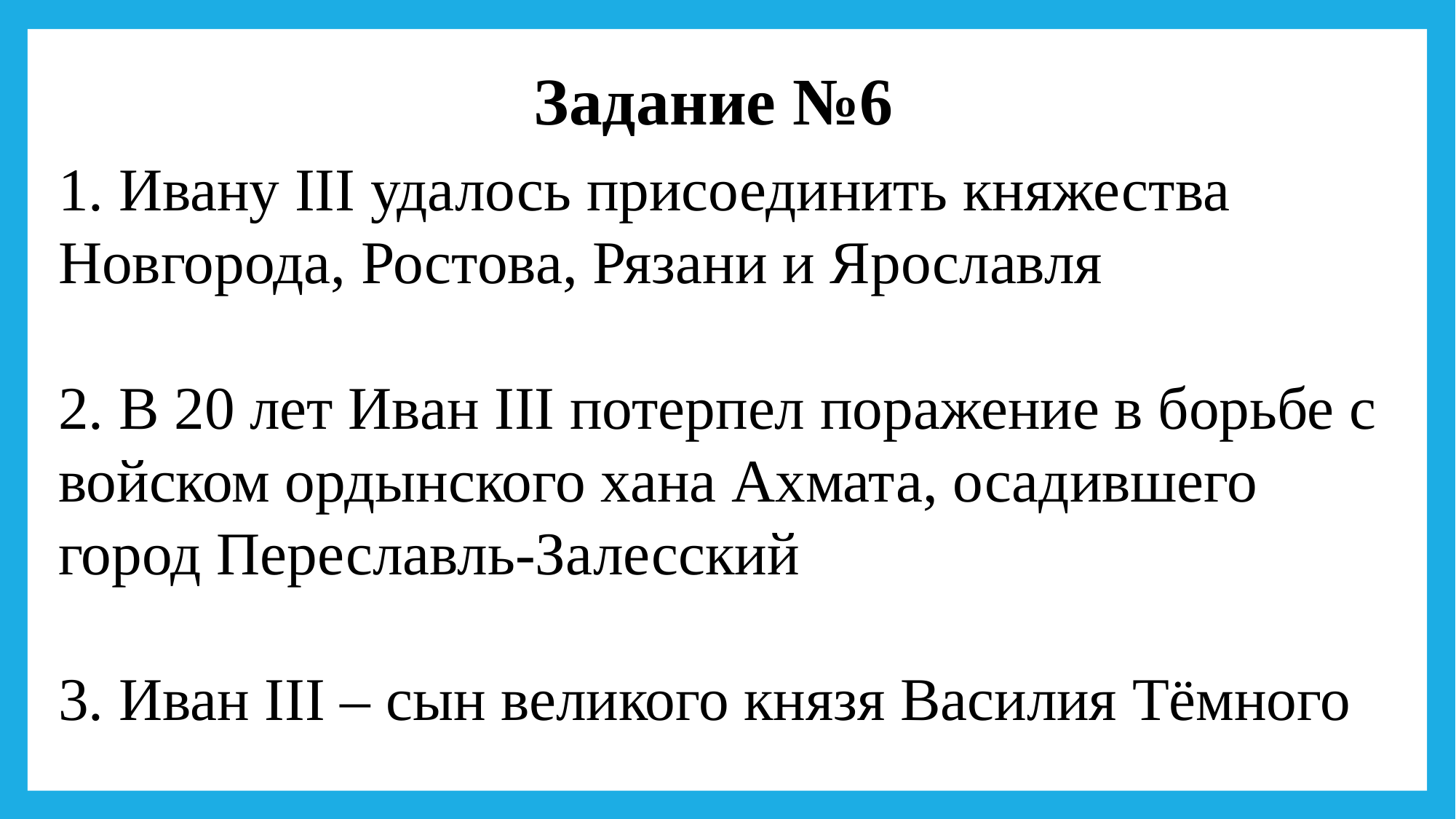

Задание №6
1. Ивану III удалось присоединить княжества Новгорода, Ростова, Рязани и Ярославля

2. В 20 лет Иван III потерпел поражение в борьбе с войском ордынского хана Ахмата, осадившего город Переславль-Залесский

3. Иван III – сын великого князя Василия Тёмного